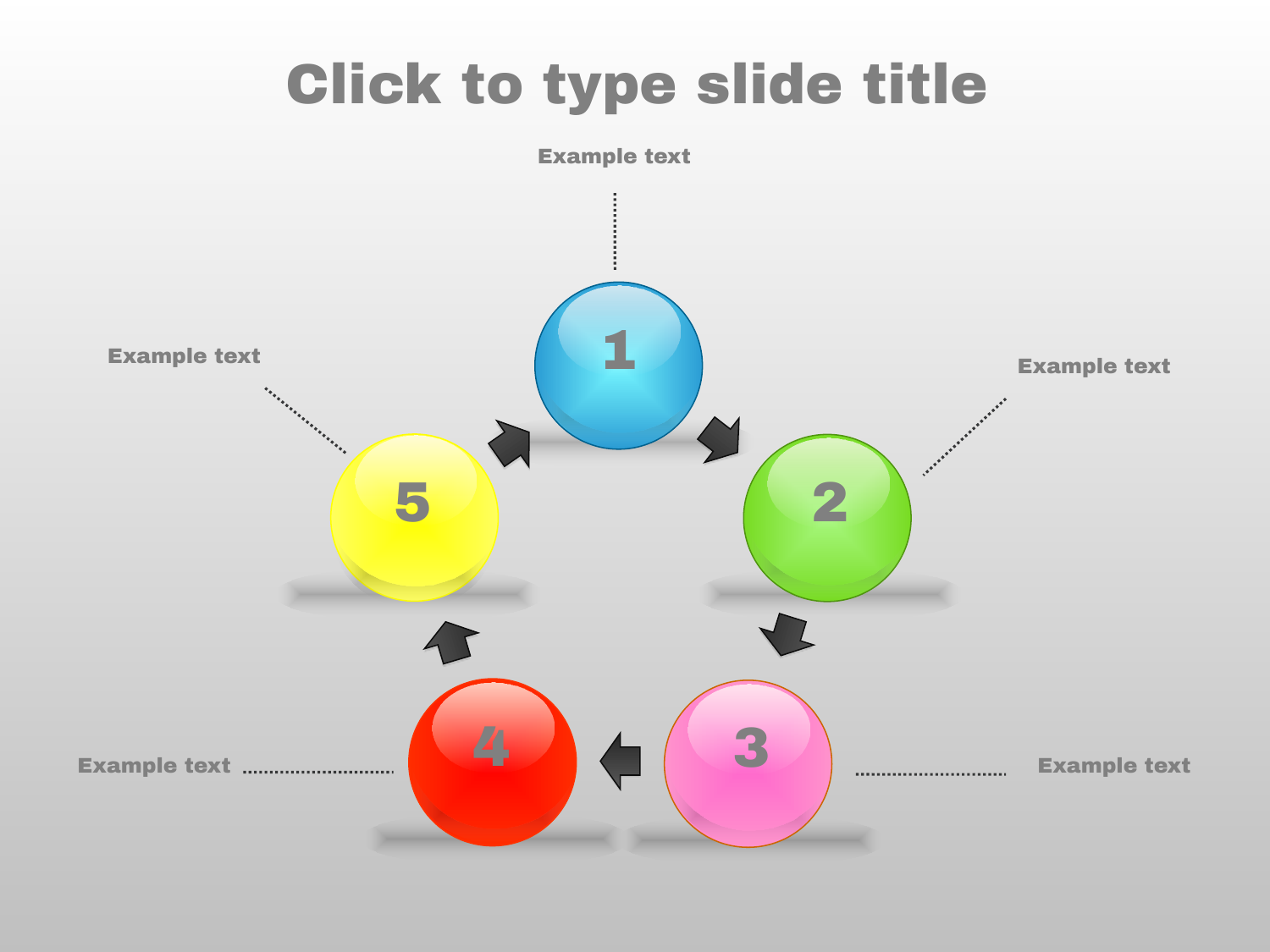

Click to type slide title
Example text

1

5

2

4

3

Example text
Example text

Example text
Example text